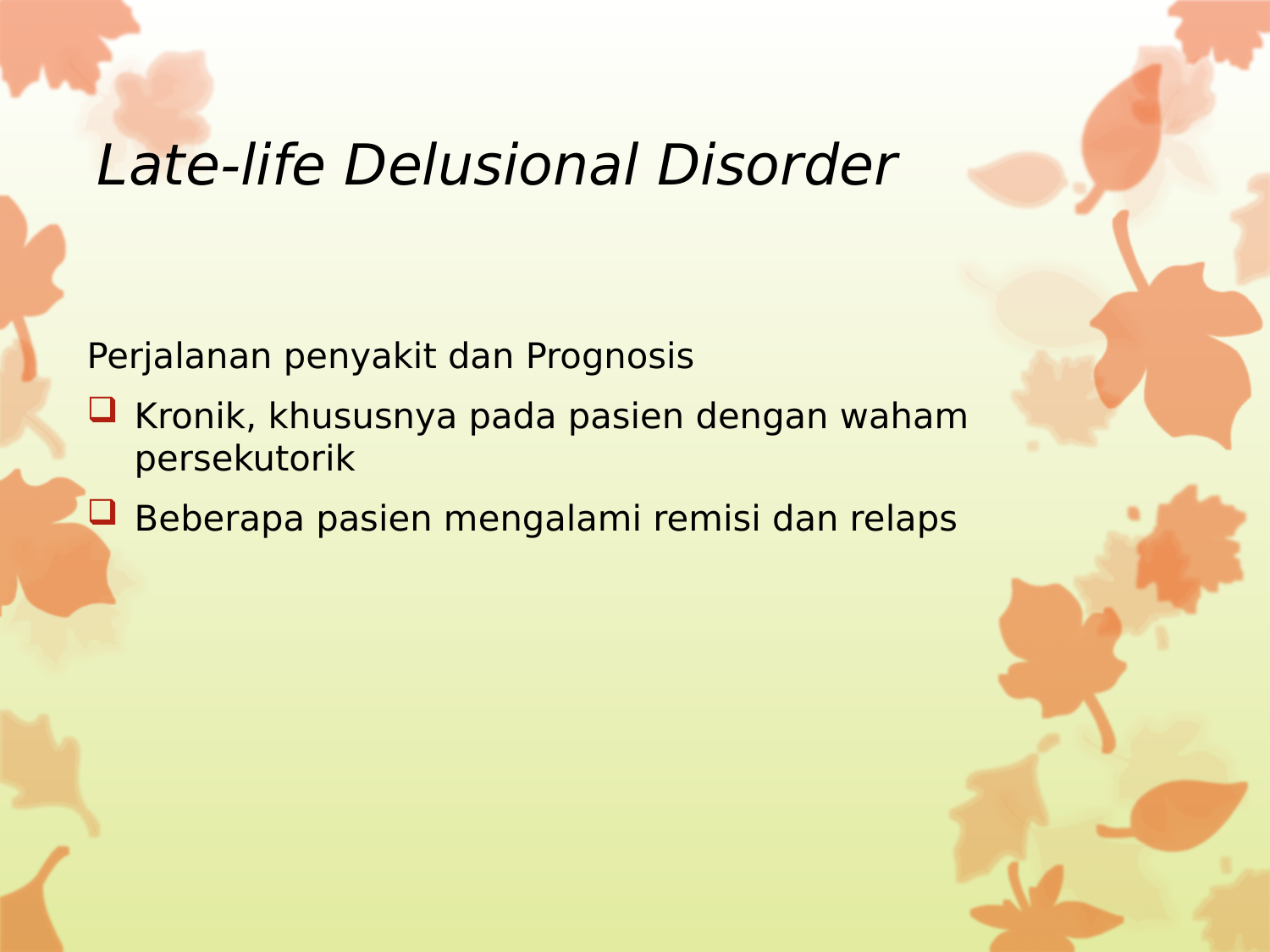

# Late-life Delusional Disorder
Perjalanan penyakit dan Prognosis
Kronik, khususnya pada pasien dengan waham persekutorik
Beberapa pasien mengalami remisi dan relaps